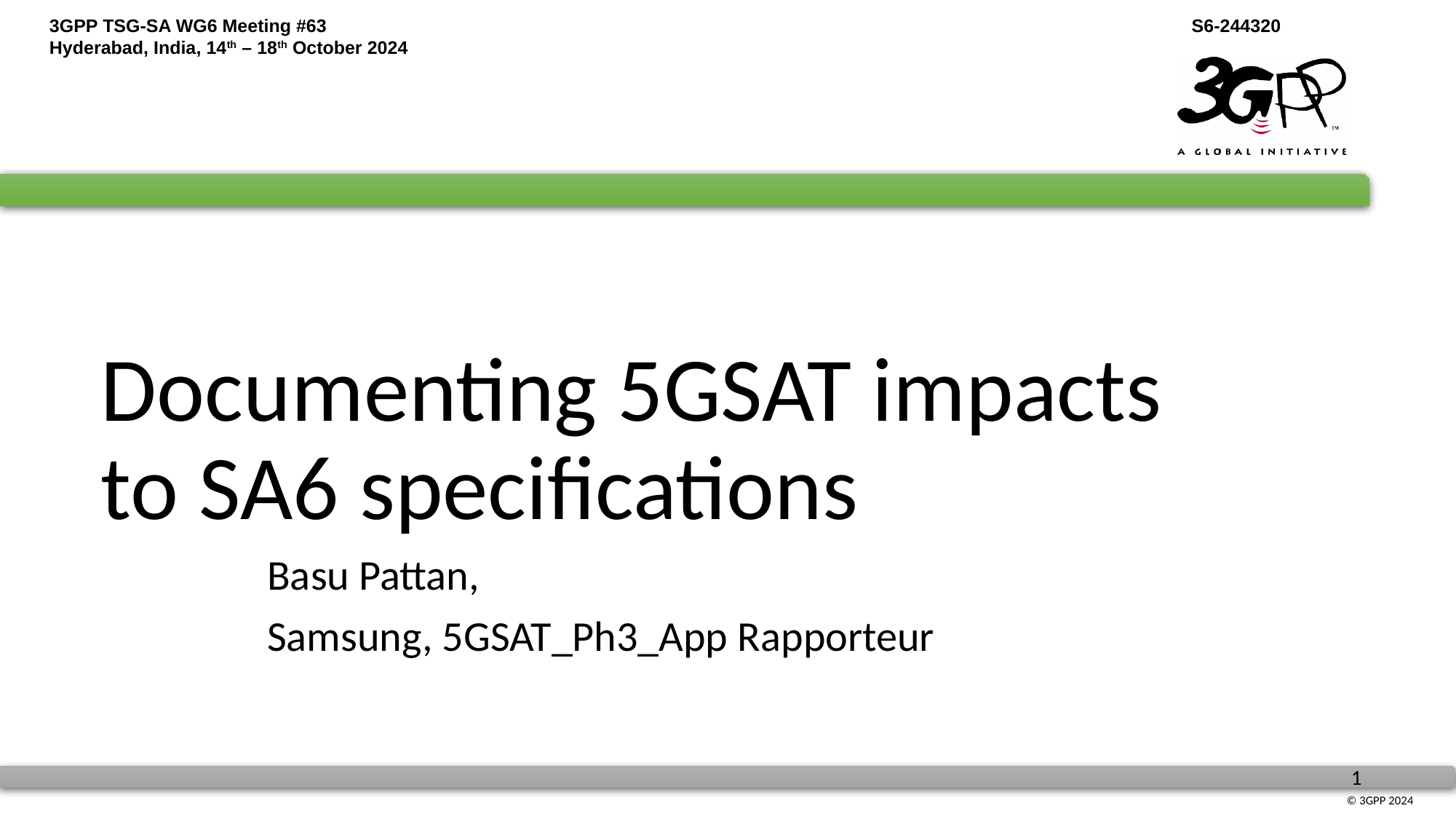

# Documenting 5GSAT impacts to SA6 specifications
Basu Pattan,
Samsung, 5GSAT_Ph3_App Rapporteur